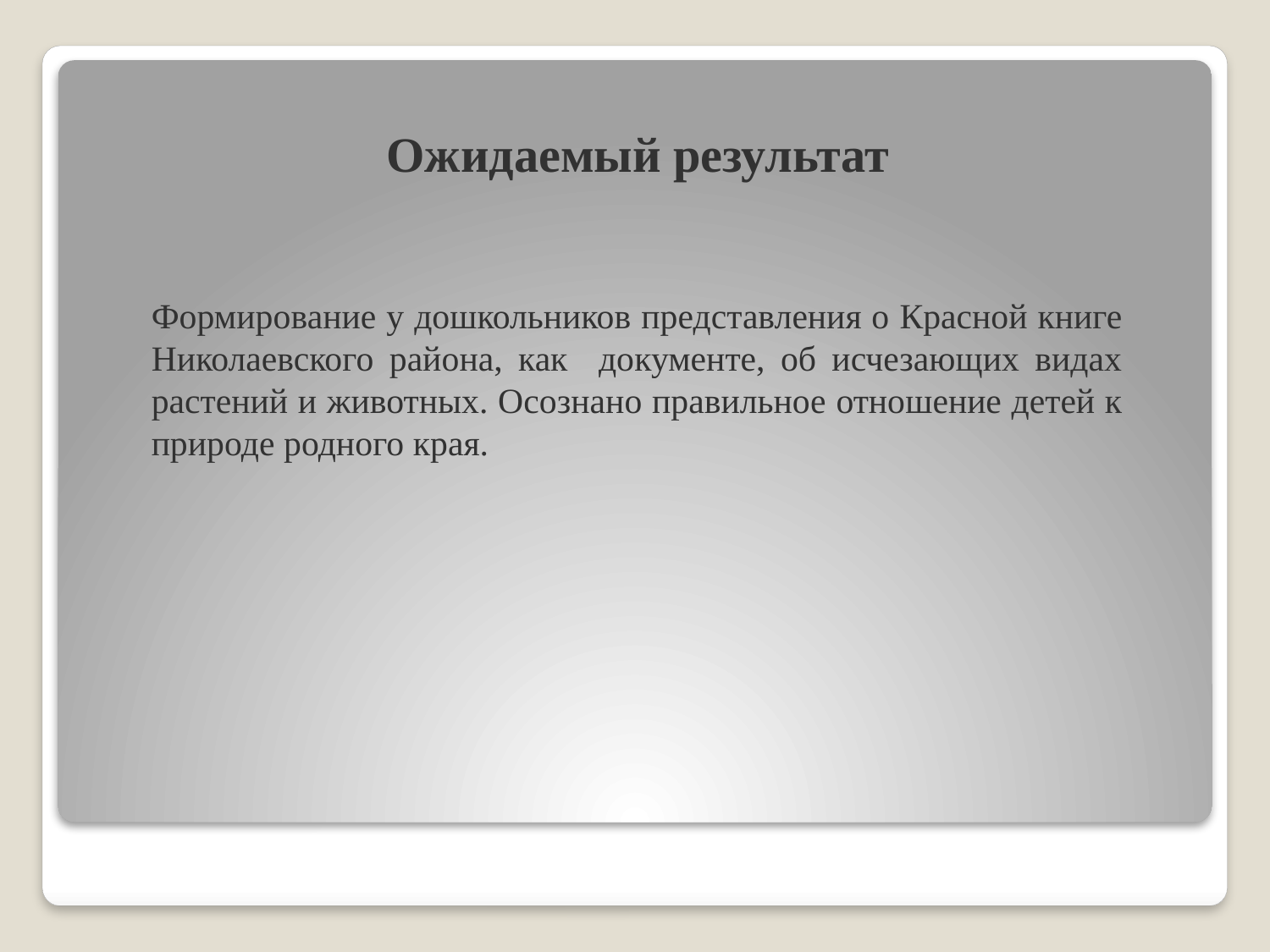

# Ожидаемый результат
Формирование у дошкольников представления о Красной книге Николаевского района, как  документе, об исчезающих видах растений и животных. Осознано правильное отношение детей к природе родного края.